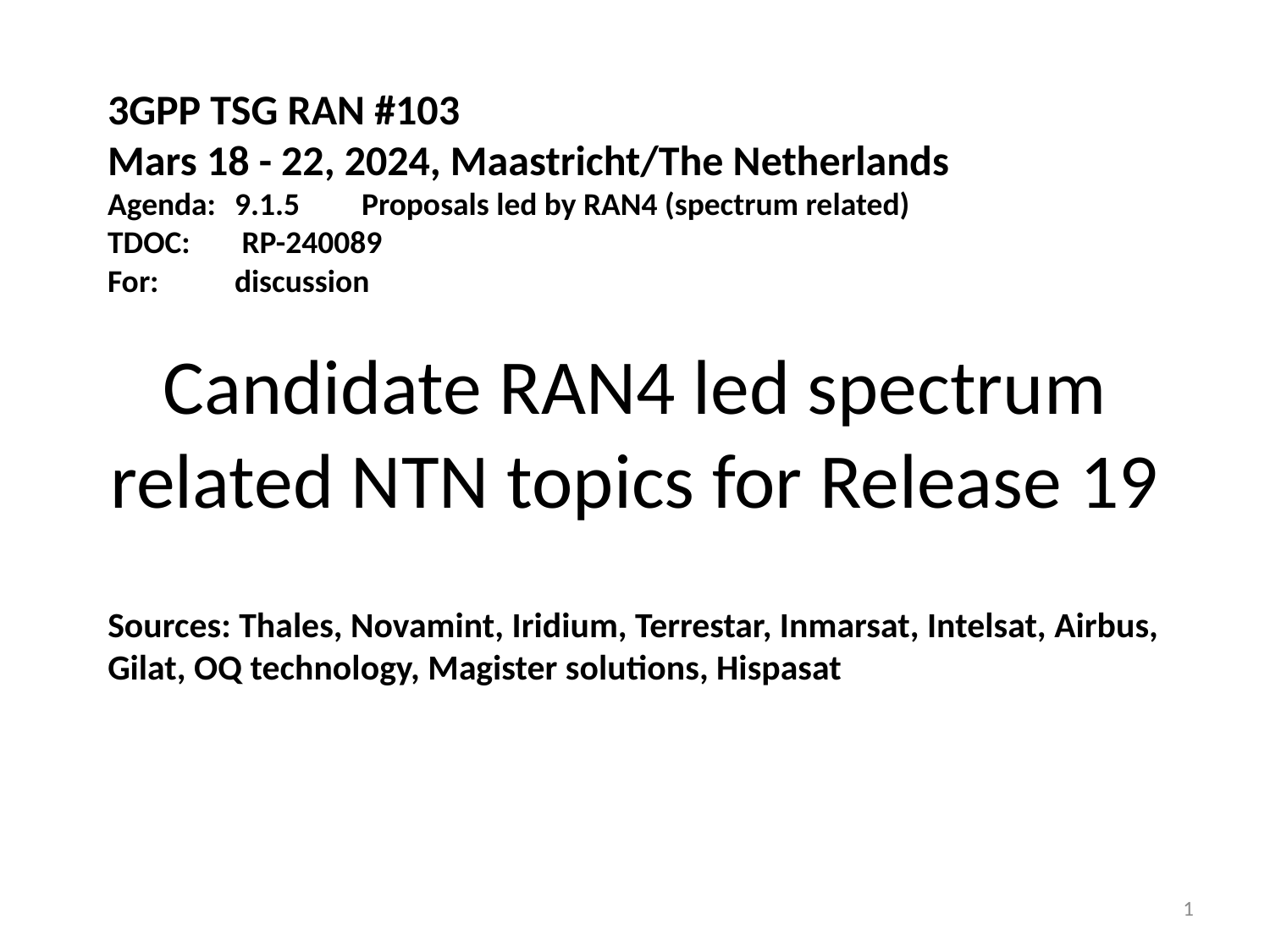

3GPP TSG RAN #103
Mars 18 - 22, 2024, Maastricht/The Netherlands
Agenda:	9.1.5	Proposals led by RAN4 (spectrum related)
TDOC:	 RP-240089
For:	discussion
# Candidate RAN4 led spectrum related NTN topics for Release 19
Sources: Thales, Novamint, Iridium, Terrestar, Inmarsat, Intelsat, Airbus, Gilat, OQ technology, Magister solutions, Hispasat
1